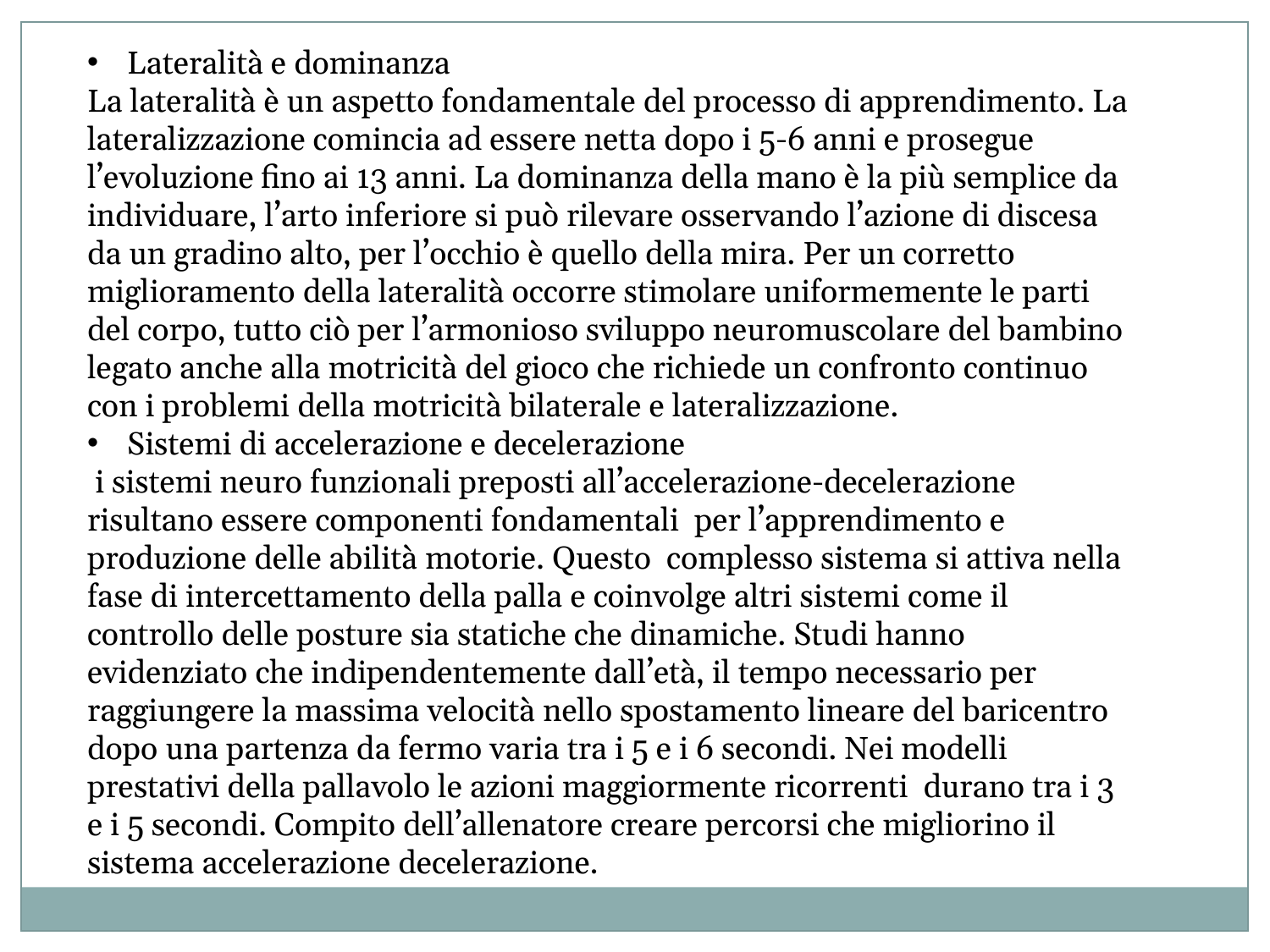

Lateralità e dominanza
La lateralità è un aspetto fondamentale del processo di apprendimento. La lateralizzazione comincia ad essere netta dopo i 5-6 anni e prosegue l’evoluzione fino ai 13 anni. La dominanza della mano è la più semplice da individuare, l’arto inferiore si può rilevare osservando l’azione di discesa da un gradino alto, per l’occhio è quello della mira. Per un corretto miglioramento della lateralità occorre stimolare uniformemente le parti del corpo, tutto ciò per l’armonioso sviluppo neuromuscolare del bambino legato anche alla motricità del gioco che richiede un confronto continuo con i problemi della motricità bilaterale e lateralizzazione.
Sistemi di accelerazione e decelerazione
 i sistemi neuro funzionali preposti all’accelerazione-decelerazione risultano essere componenti fondamentali  per l’apprendimento e produzione delle abilità motorie. Questo  complesso sistema si attiva nella fase di intercettamento della palla e coinvolge altri sistemi come il controllo delle posture sia statiche che dinamiche. Studi hanno evidenziato che indipendentemente dall’età, il tempo necessario per raggiungere la massima velocità nello spostamento lineare del baricentro dopo una partenza da fermo varia tra i 5 e i 6 secondi. Nei modelli prestativi della pallavolo le azioni maggiormente ricorrenti  durano tra i 3 e i 5 secondi. Compito dell’allenatore creare percorsi che migliorino il sistema accelerazione decelerazione.